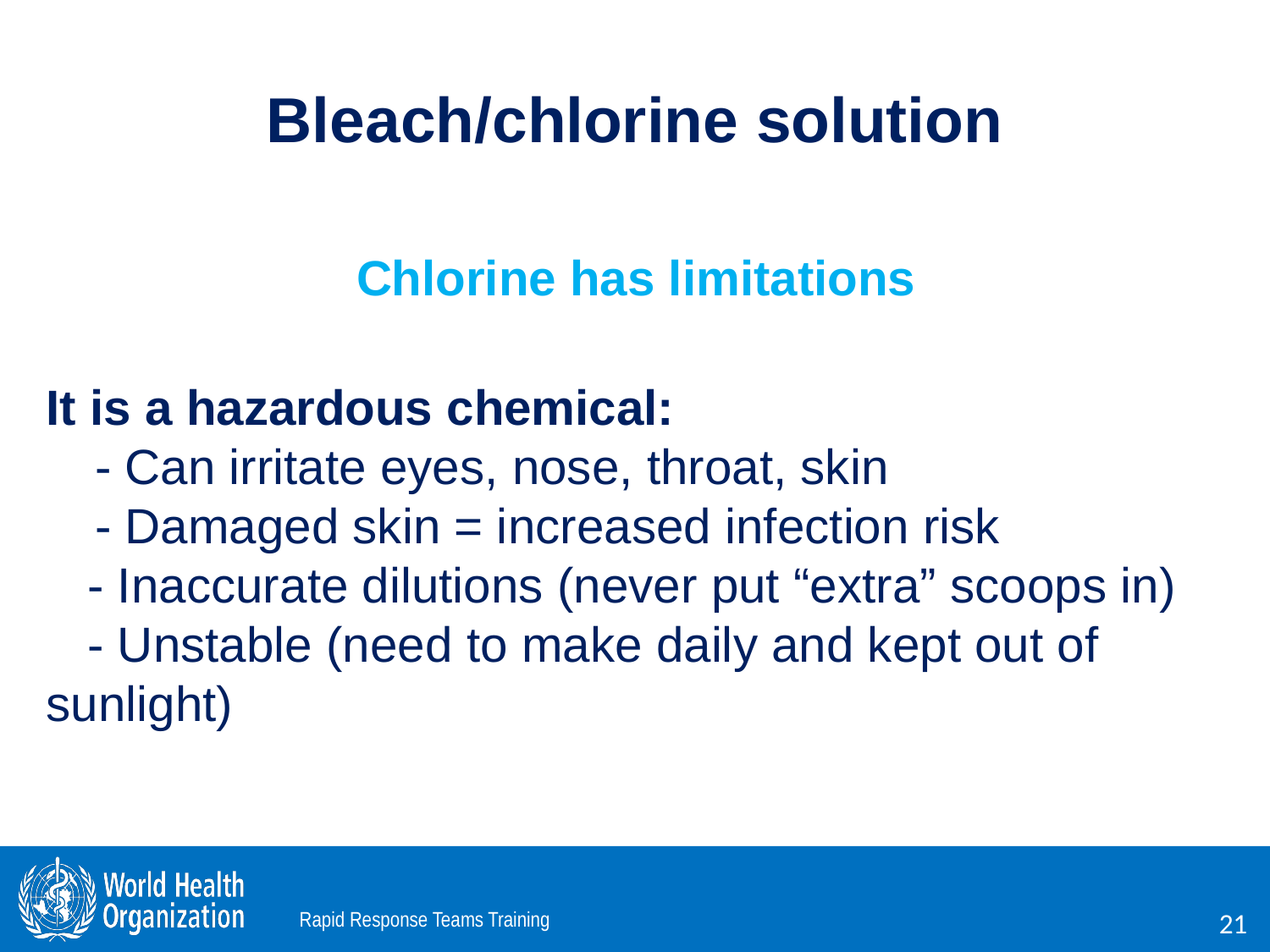

# Bleach/chlorine solution
Chlorine has limitations
It is a hazardous chemical:
- Can irritate eyes, nose, throat, skin
- Damaged skin = increased infection risk
   - Inaccurate dilutions (never put “extra” scoops in)
   - Unstable (need to make daily and kept out of 	sunlight)